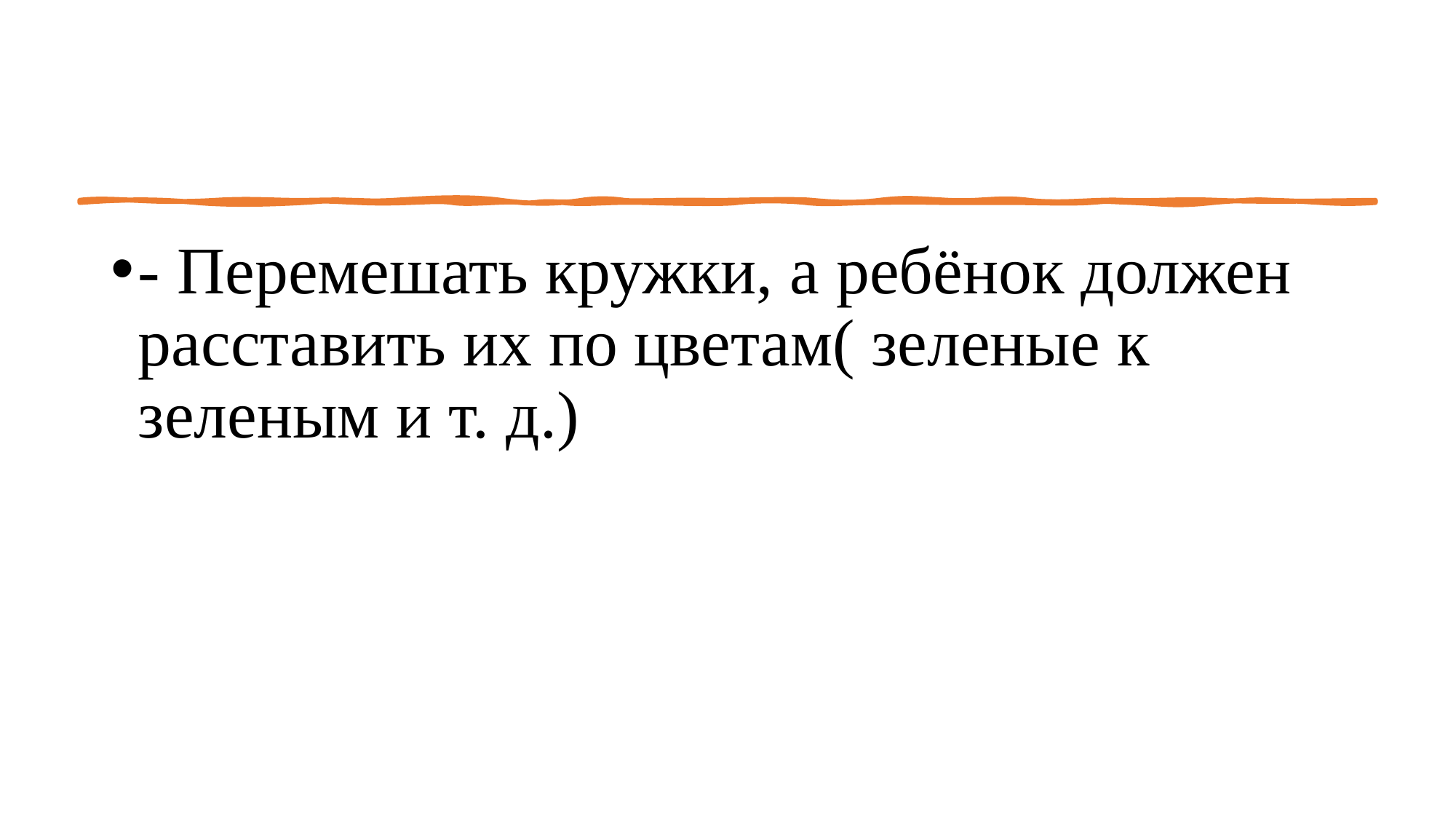

- Перемешать кружки, а ребёнок должен расставить их по цветам( зеленые к зеленым и т. д.)